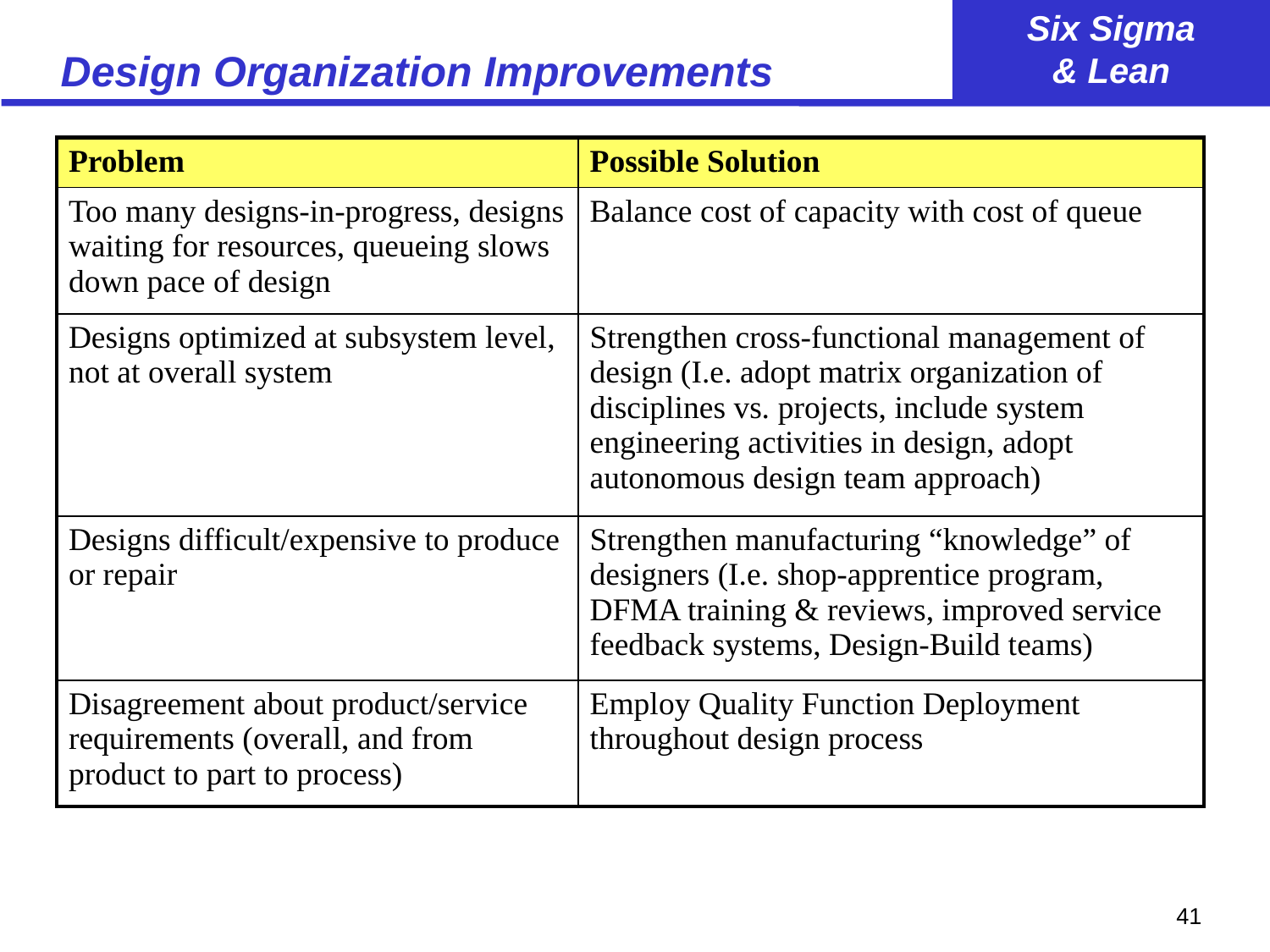

# Design Organization Improvements
| Problem | Possible Solution |
| --- | --- |
| Too many designs-in-progress, designs waiting for resources, queueing slows down pace of design | Balance cost of capacity with cost of queue |
| Designs optimized at subsystem level, not at overall system | Strengthen cross-functional management of design (I.e. adopt matrix organization of disciplines vs. projects, include system engineering activities in design, adopt autonomous design team approach) |
| Designs difficult/expensive to produce or repair | Strengthen manufacturing “knowledge” of designers (I.e. shop-apprentice program, DFMA training & reviews, improved service feedback systems, Design-Build teams) |
| Disagreement about product/service requirements (overall, and from product to part to process) | Employ Quality Function Deployment throughout design process |